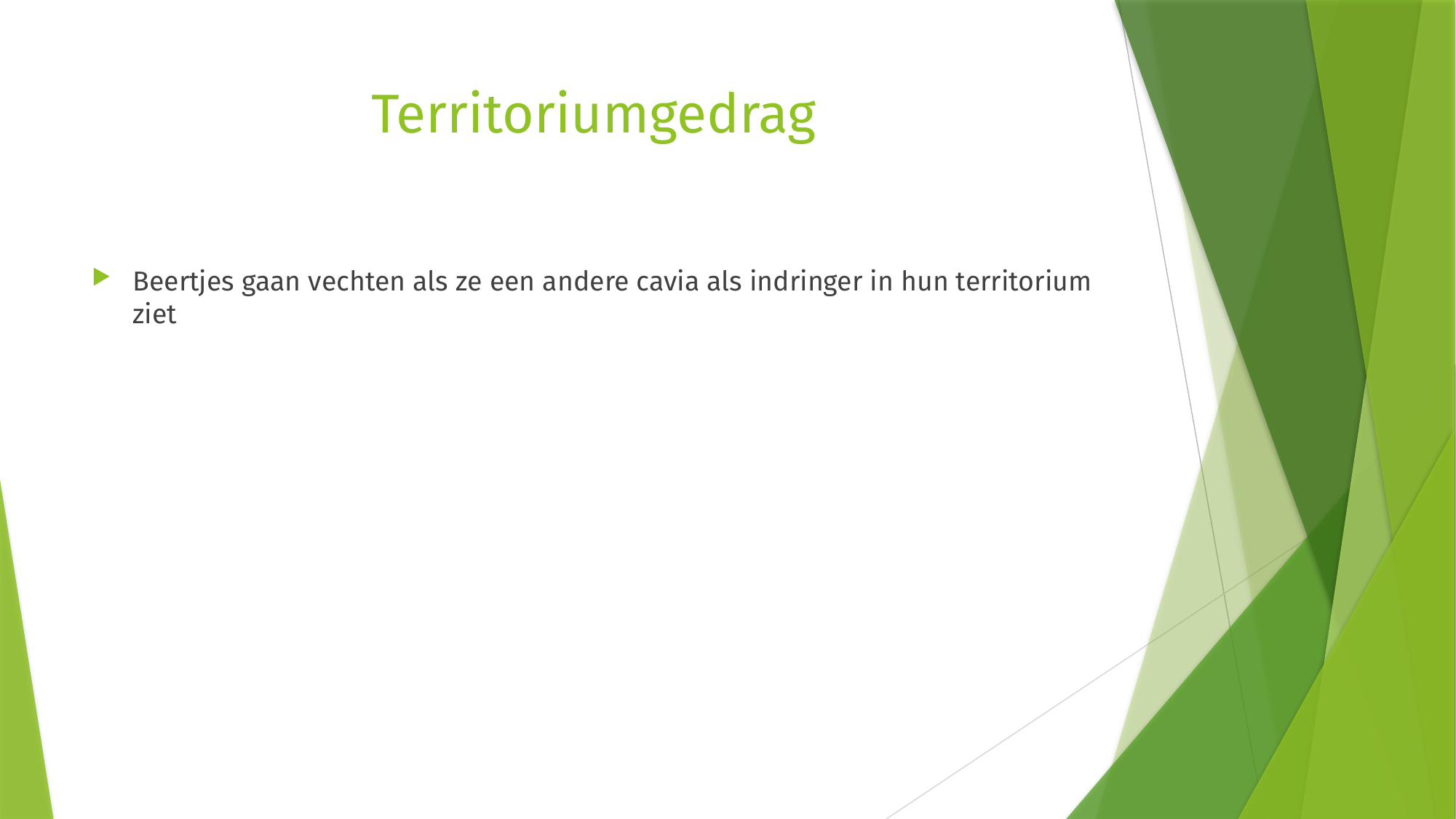

# Territoriumgedrag
Beertjes gaan vechten als ze een andere cavia als indringer in hun territorium ziet